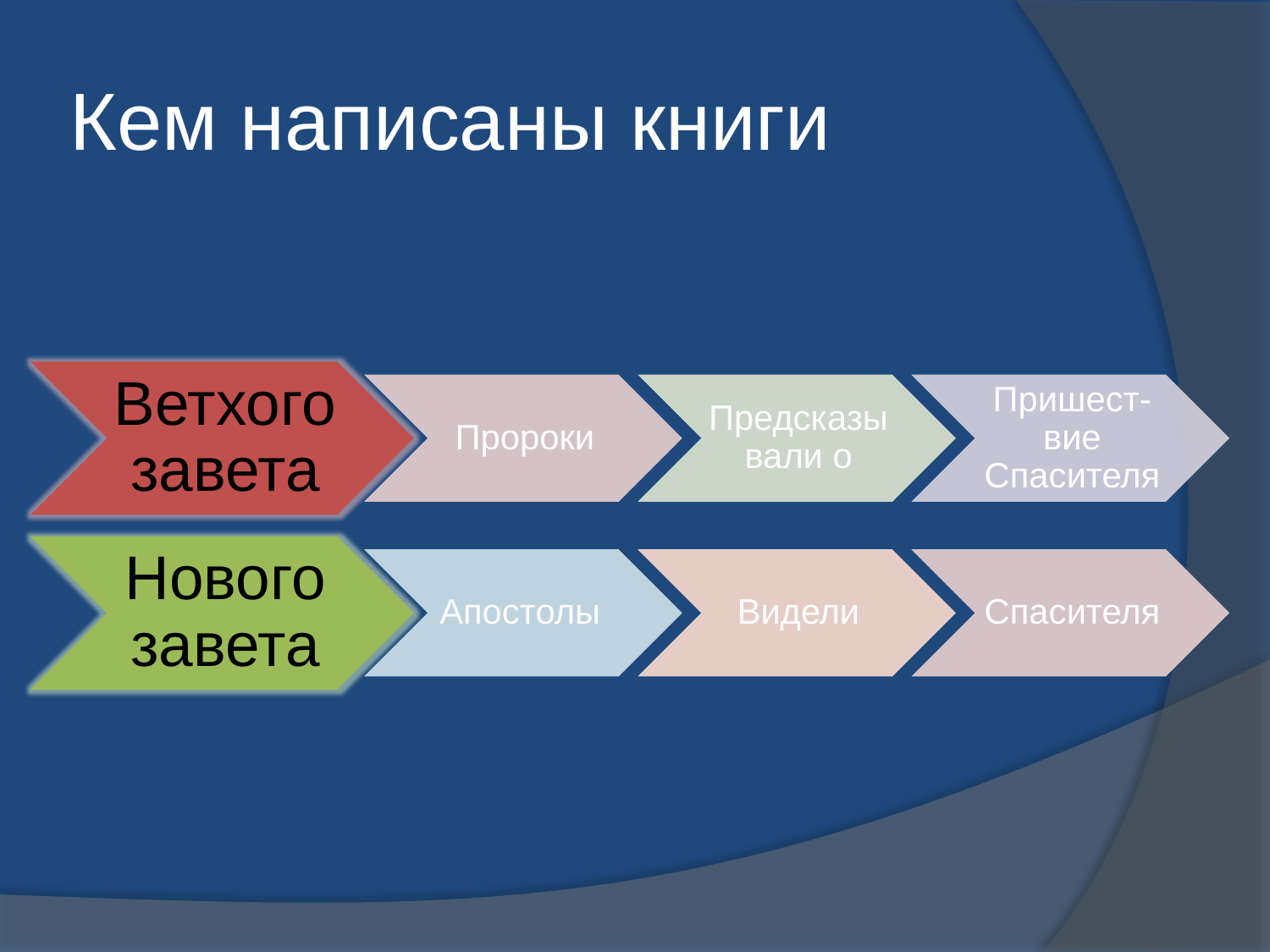

# Кем написаны книги
Ветхого завета
Пророки
Предсказывали о
Пришест-вие Спасителя
Нового завета
Апостолы
Видели
Спасителя